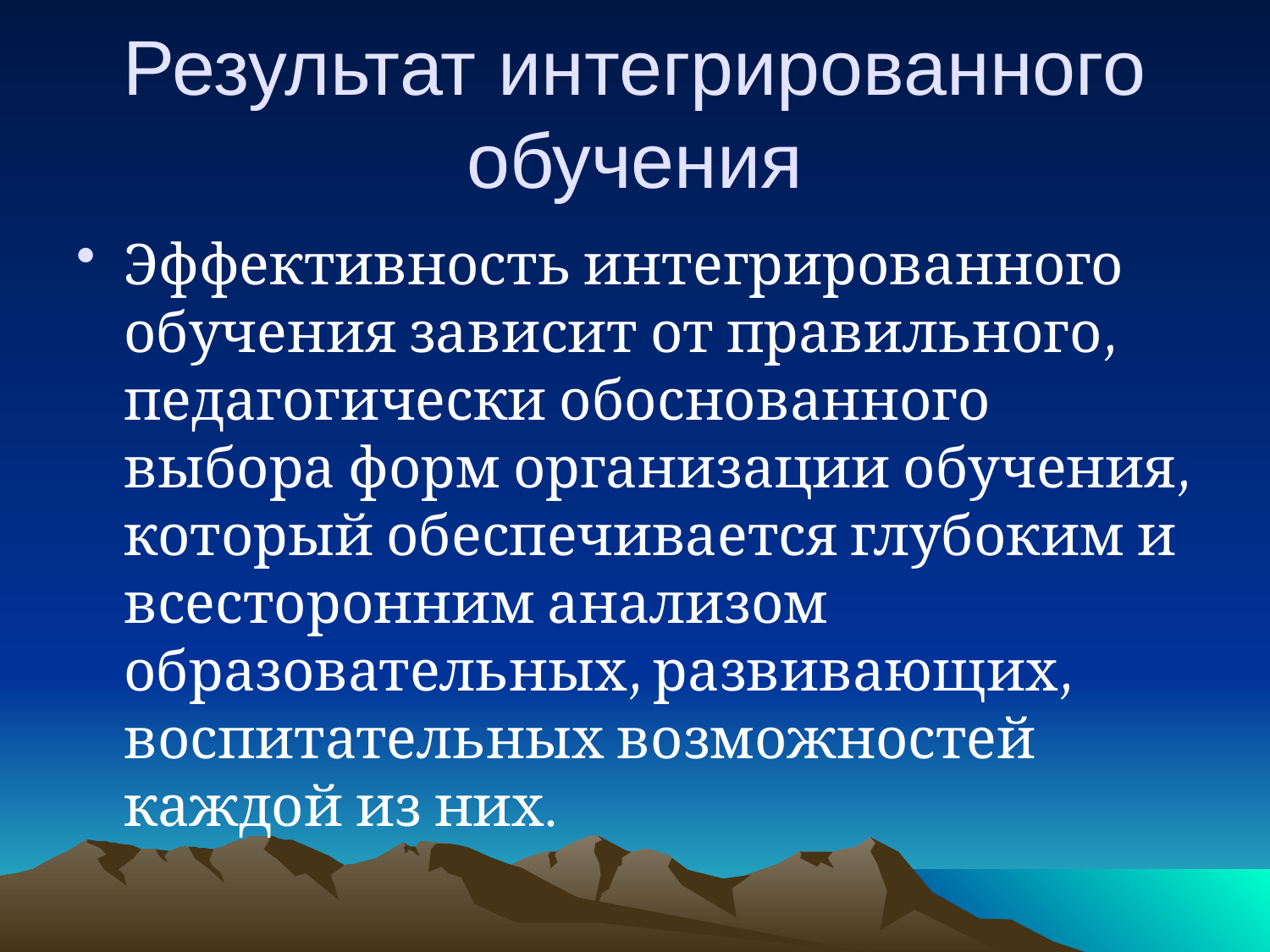

# Результат интегрированного обучения
Эффективность интегрированного обучения зависит от правильного, педагогически обоснованного выбора форм организации обучения, который обеспечивается глубоким и всесторонним анализом образовательных, развивающих, воспитательных возможностей каждой из них.